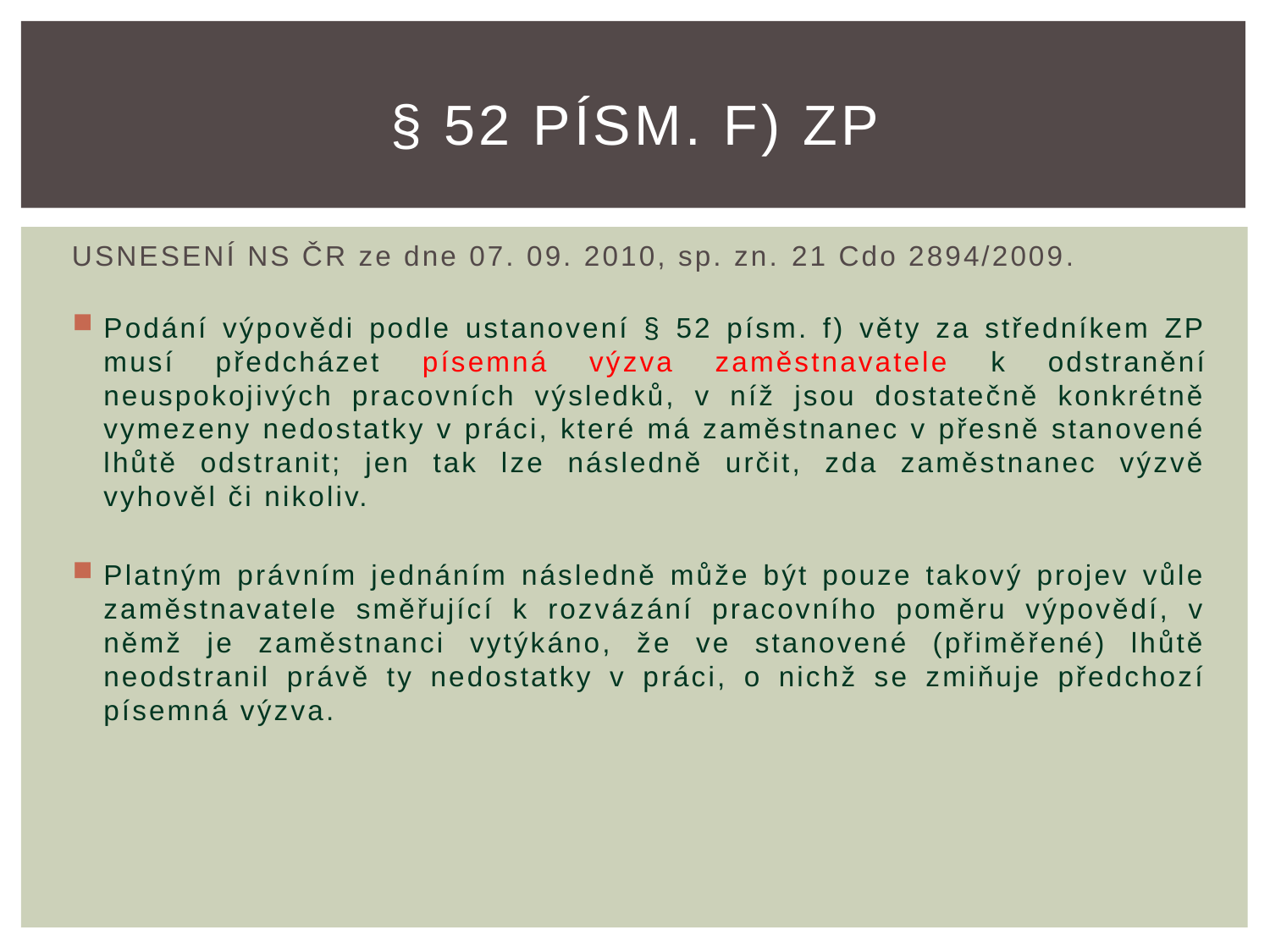

# § 52 písm. F) ZP
USNESENÍ NS ČR ze dne 07. 09. 2010, sp. zn. 21 Cdo 2894/2009.

Podání výpovědi podle ustanovení § 52 písm. f) věty za středníkem ZP musí předcházet písemná výzva zaměstnavatele k odstranění neuspokojivých pracovních výsledků, v níž jsou dostatečně konkrétně vymezeny nedostatky v práci, které má zaměstnanec v přesně stanovené lhůtě odstranit; jen tak lze následně určit, zda zaměstnanec výzvě vyhověl či nikoliv.

Platným právním jednáním následně může být pouze takový projev vůle zaměstnavatele směřující k rozvázání pracovního poměru výpovědí, v němž je zaměstnanci vytýkáno, že ve stanovené (přiměřené) lhůtě neodstranil právě ty nedostatky v práci, o nichž se zmiňuje předchozí písemná výzva.